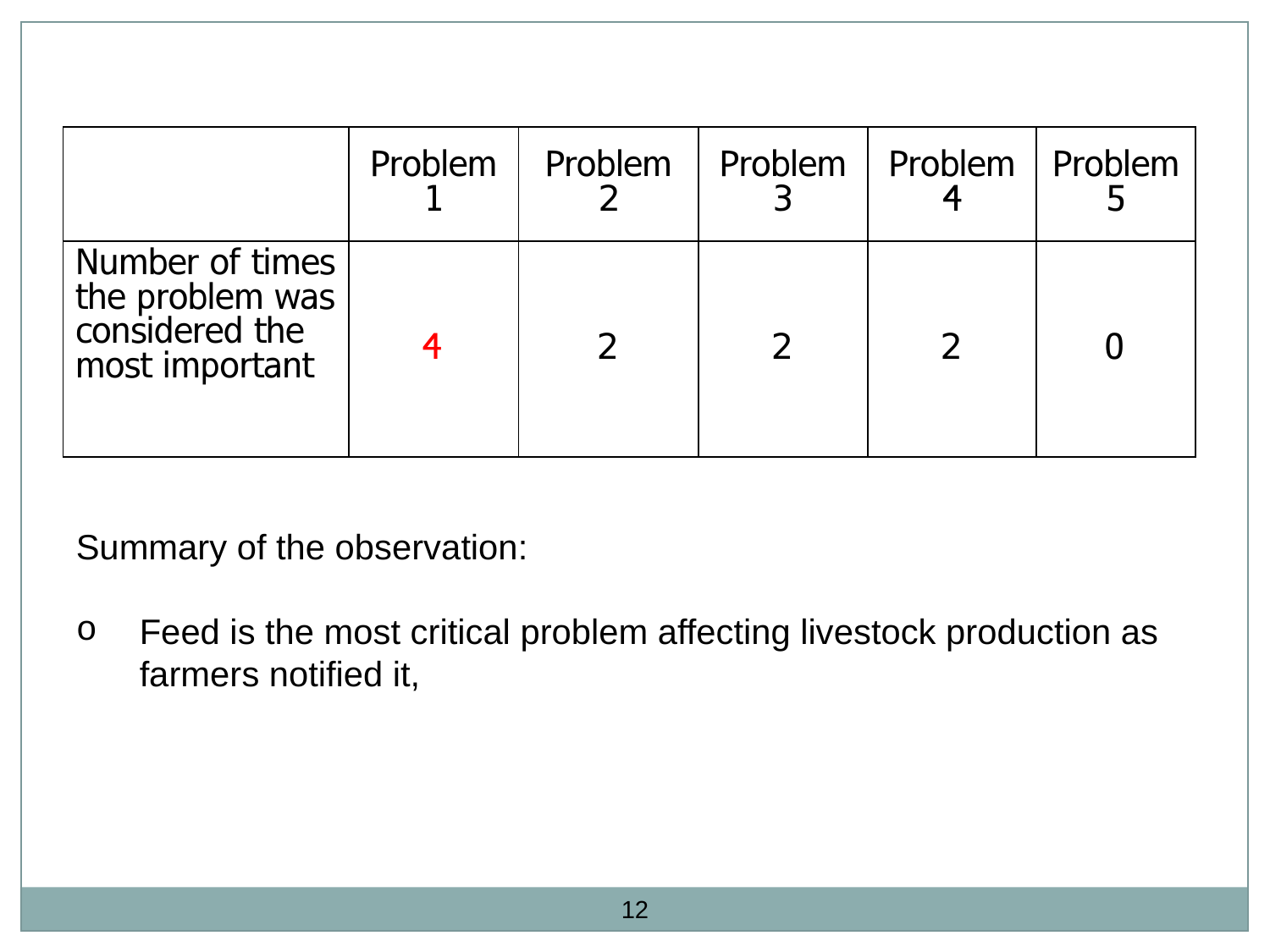

|  | Problem 1 | Problem 2 | Problem 3 | Problem 4 | Problem 5 |
| --- | --- | --- | --- | --- | --- |
| Number of times the problem was considered the most important | 4 | 2 | 2 | 2 | 0 |
Summary of the observation:

Feed is the most critical problem affecting livestock production as farmers notified it,

12